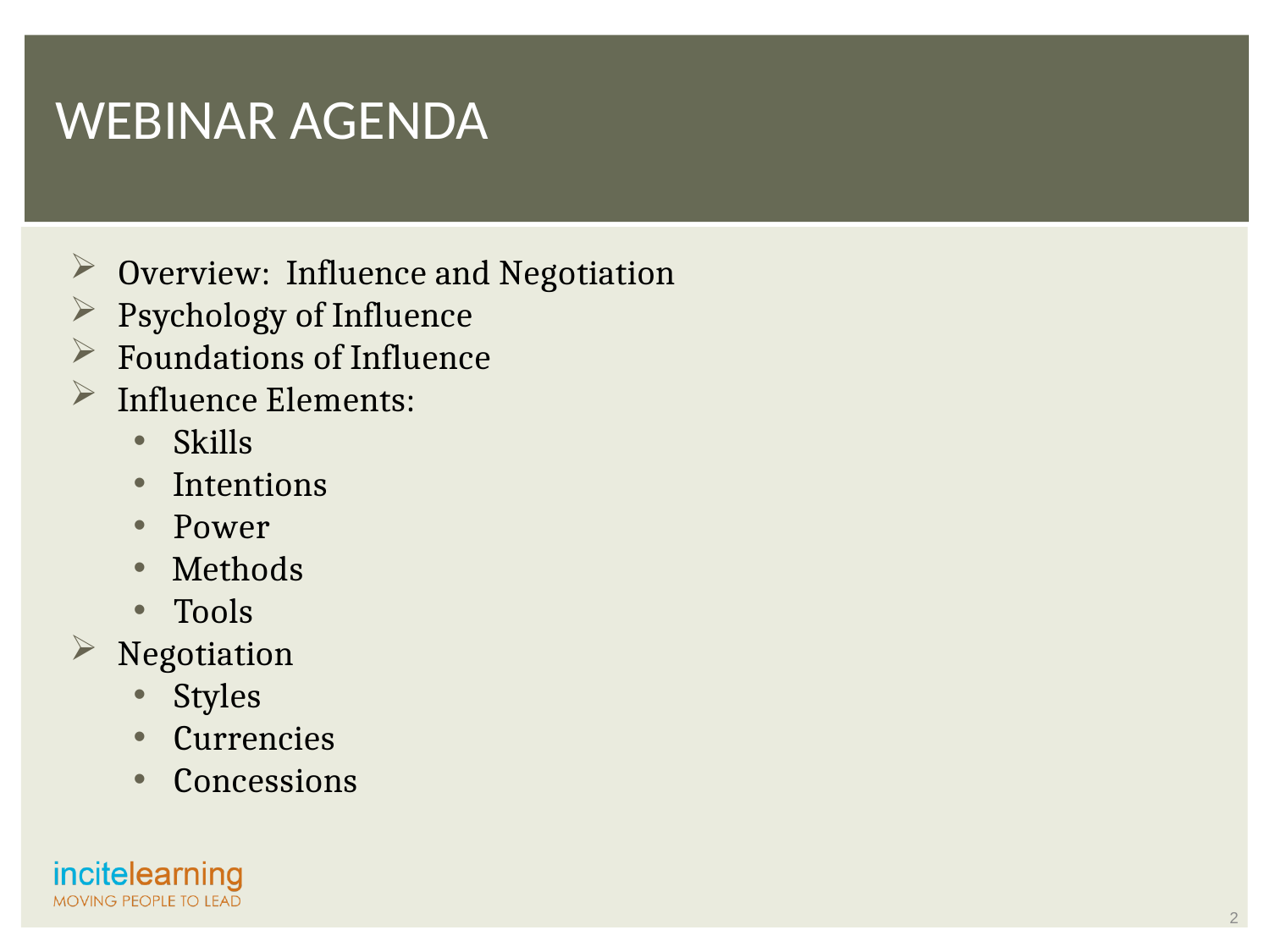

Webinar Agenda
Overview:  Influence and Negotiation
Psychology of Influence
Foundations of Influence
Influence Elements:
Skills
Intentions
Power
Methods
Tools
Negotiation
Styles
Currencies
Concessions